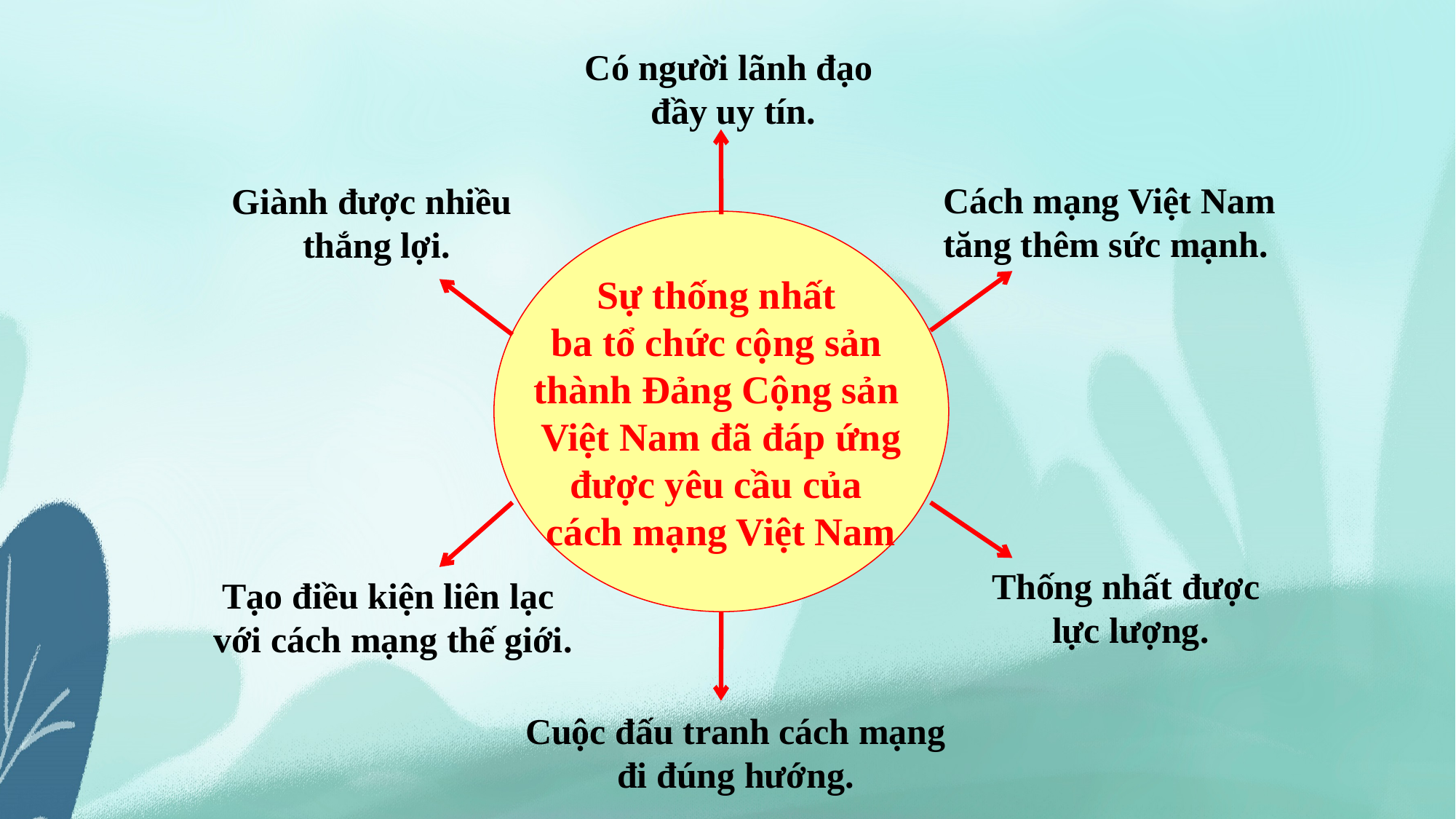

Có người lãnh đạo
đầy uy tín.
Cách mạng Việt Nam
tăng thêm sức mạnh.
Giành được nhiều
thắng lợi.
Sự thống nhất
ba tổ chức cộng sản
thành Đảng Cộng sản
Việt Nam đã đáp ứng
được yêu cầu của
cách mạng Việt Nam
Thống nhất được
 lực lượng.
Tạo điều kiện liên lạc
với cách mạng thế giới.
Cuộc đấu tranh cách mạng đi đúng hướng.